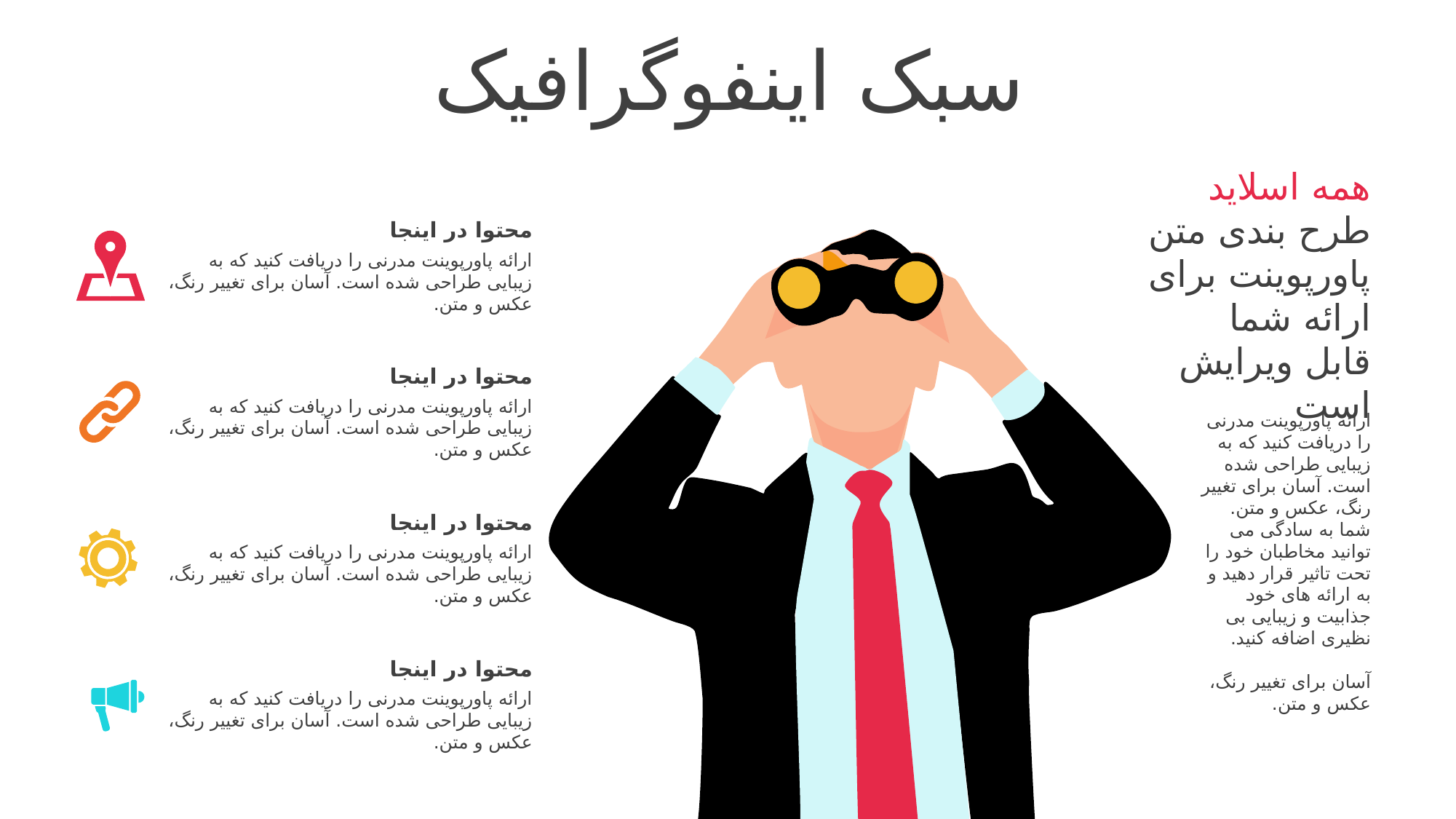

سبک اینفوگرافیک
همه اسلاید
طرح بندی متن پاورپوینت برای ارائه شما
قابل ویرایش است
محتوا در اینجا
ارائه پاورپوینت مدرنی را دریافت کنید که به زیبایی طراحی شده است. آسان برای تغییر رنگ، عکس و متن.

محتوا در اینجا
ارائه پاورپوینت مدرنی را دریافت کنید که به زیبایی طراحی شده است. آسان برای تغییر رنگ، عکس و متن.

ارائه پاورپوینت مدرنی را دریافت کنید که به زیبایی طراحی شده است. آسان برای تغییر رنگ، عکس و متن. شما به سادگی می توانید مخاطبان خود را تحت تاثیر قرار دهید و به ارائه های خود جذابیت و زیبایی بی نظیری اضافه کنید.

آسان برای تغییر رنگ، عکس و متن.
محتوا در اینجا
ارائه پاورپوینت مدرنی را دریافت کنید که به زیبایی طراحی شده است. آسان برای تغییر رنگ، عکس و متن.

محتوا در اینجا
ارائه پاورپوینت مدرنی را دریافت کنید که به زیبایی طراحی شده است. آسان برای تغییر رنگ، عکس و متن.